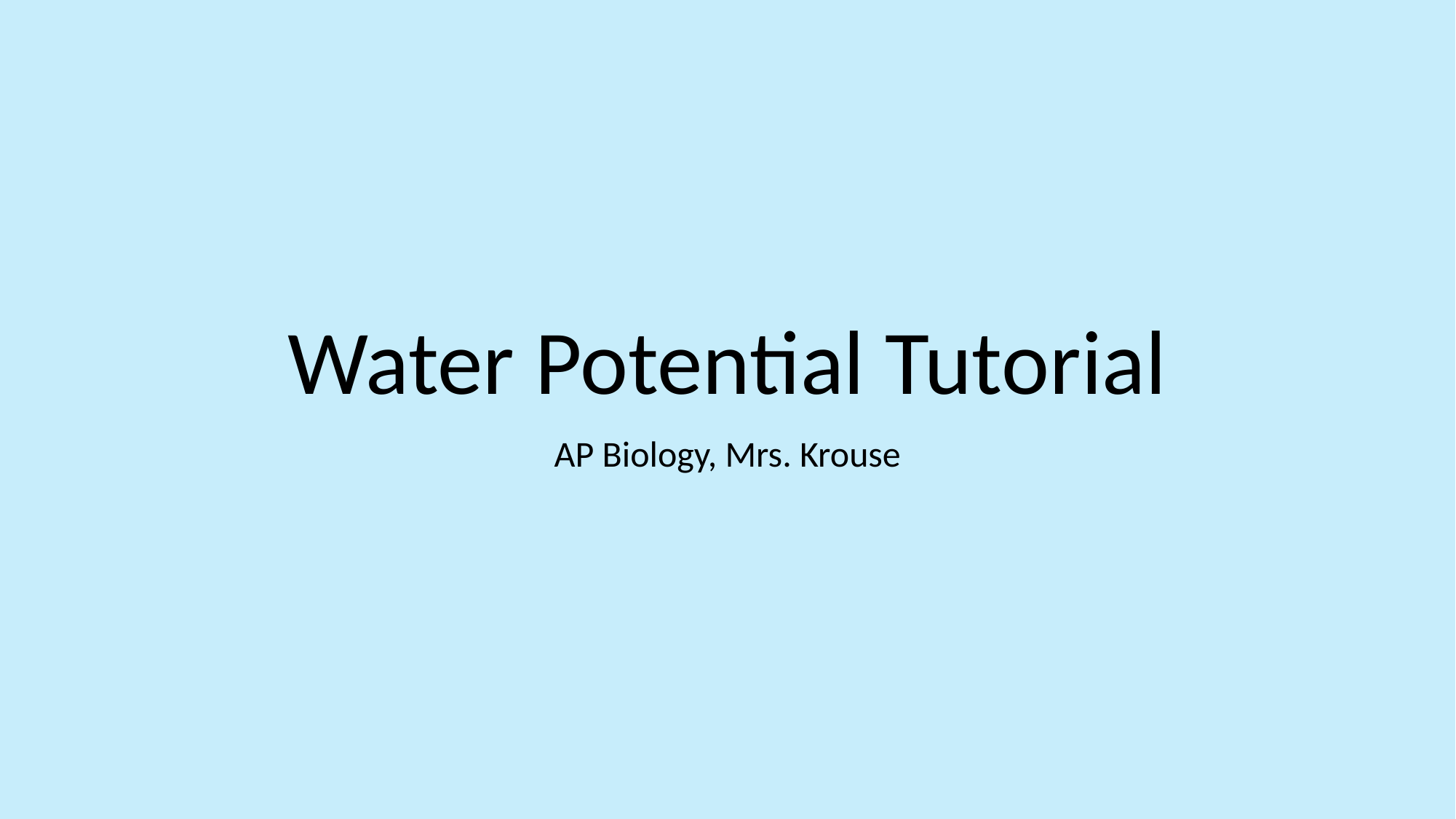

# Water Potential Tutorial
AP Biology, Mrs. Krouse